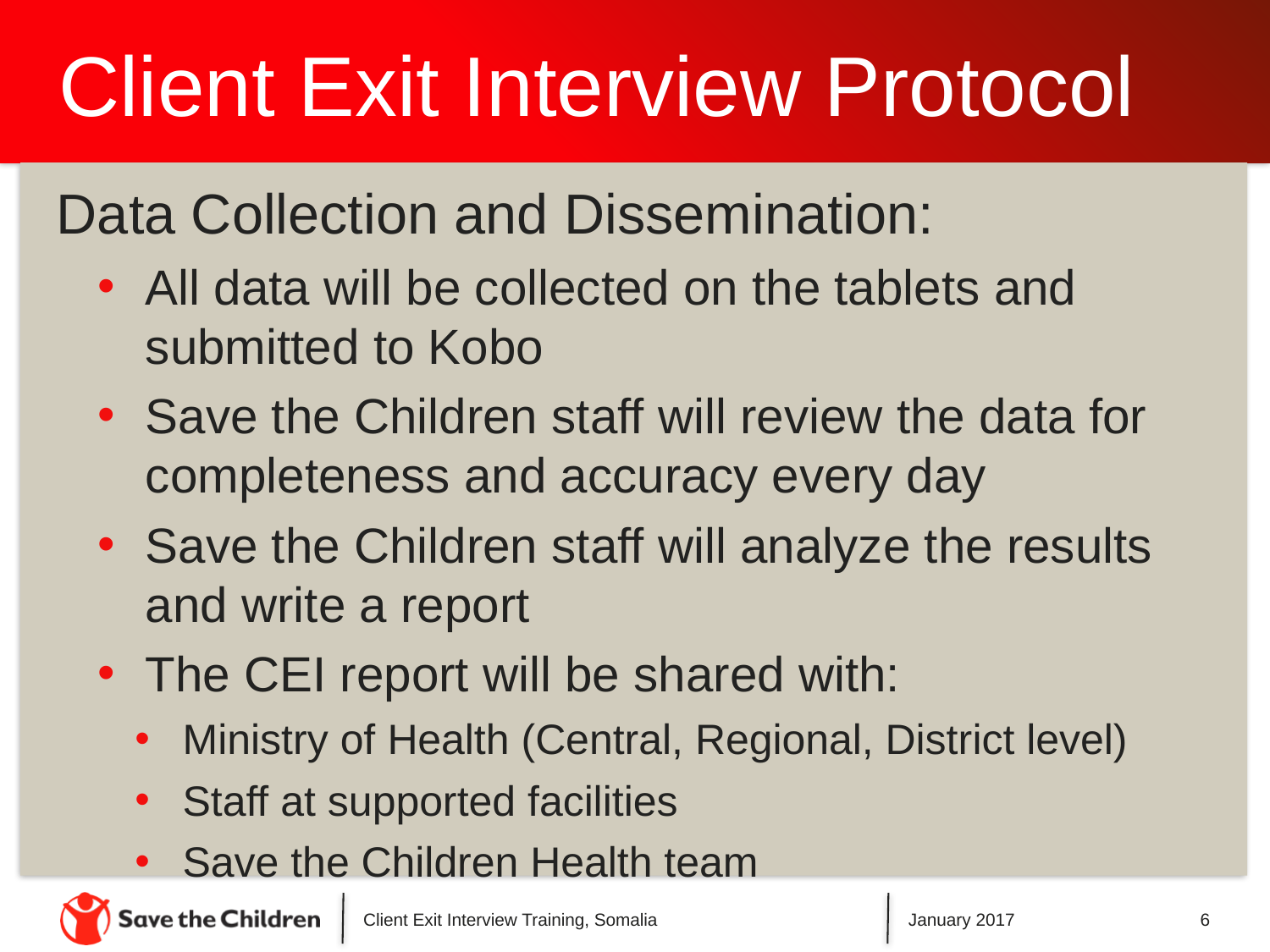

# Client Exit Interview Protocol
Data Collection and Dissemination:
All data will be collected on the tablets and submitted to Kobo
Save the Children staff will review the data for completeness and accuracy every day
Save the Children staff will analyze the results and write a report
The CEI report will be shared with:
Ministry of Health (Central, Regional, District level)
Staff at supported facilities
Save the Children Health team
Client Exit Interview Training, Somalia
January 2017
6